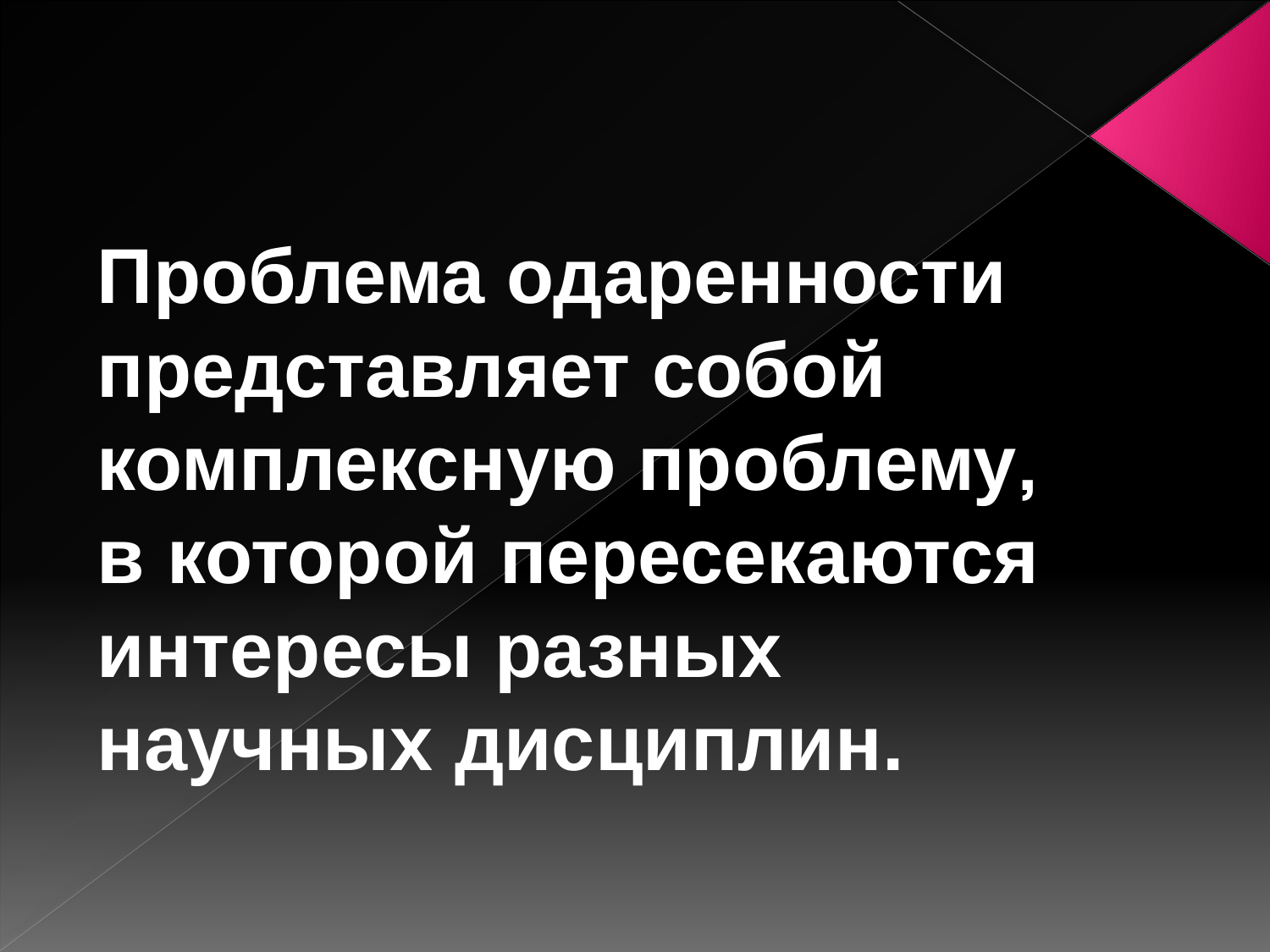

# Проблема одаренности представляет собой комплексную проблему, в которой пересекаются интересы разных научных дисциплин.